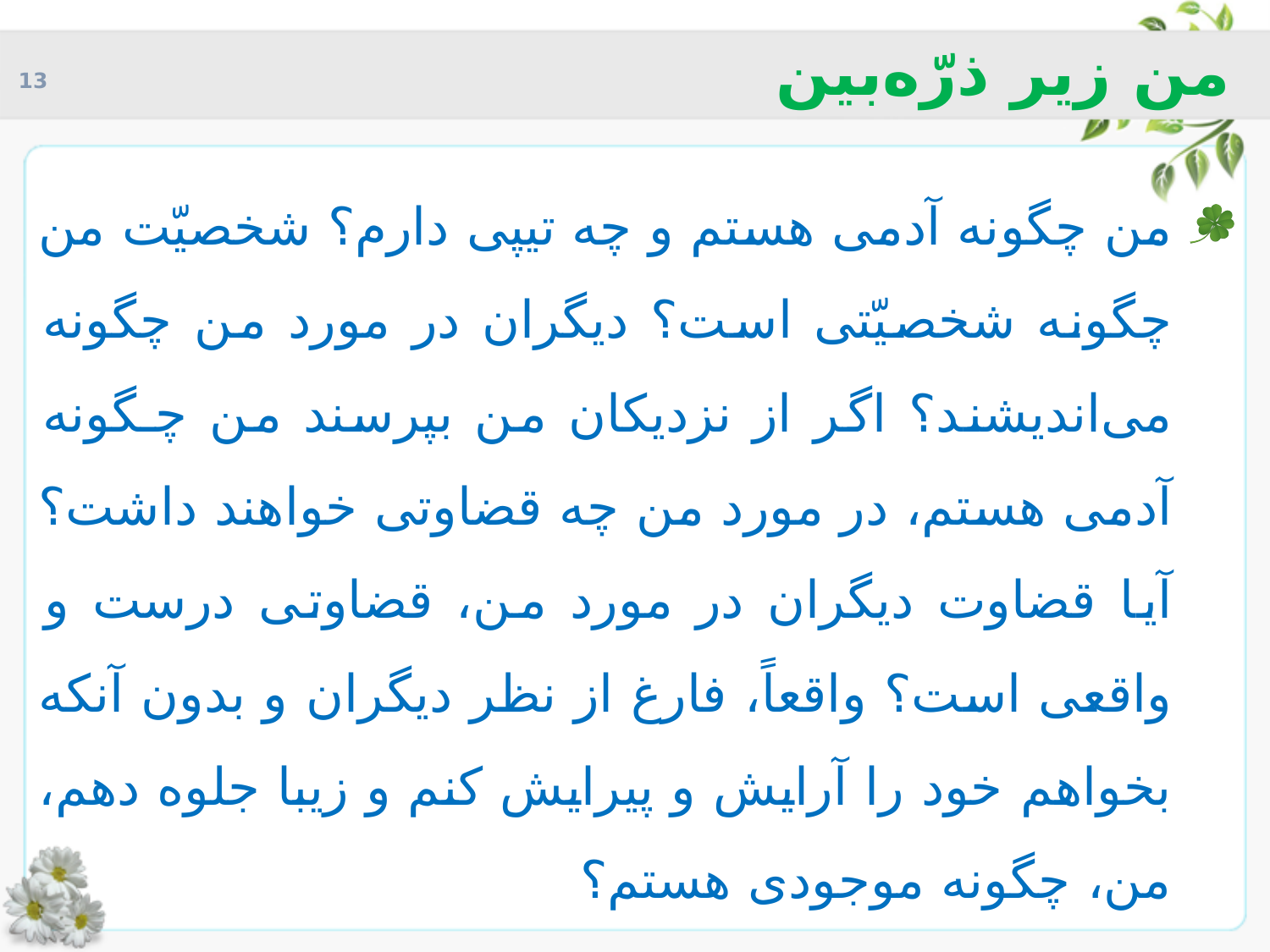

# من زیر ذرّه‌بین
من چگونه آدمی هستم و چه تیپی دارم؟ شخصیّت من چگونه شخصیّتی است؟ دیگران در مورد من چگونه می‌اندیشند؟ اگر از نزدیکان من بپرسند من چـگونه آدمی هستم، در مورد من چه قضاوتی خواهند داشت؟ آیا قضاوت دیگران در مورد من، قضاوتی درست و واقعی است؟ واقعاً، فارغ از نظر دیگران‌ و بدون آنکه بخواهم خود را آرایش و پیرایش کنم و زیبا جلوه دهم، من، چگونه موجودی هستم؟